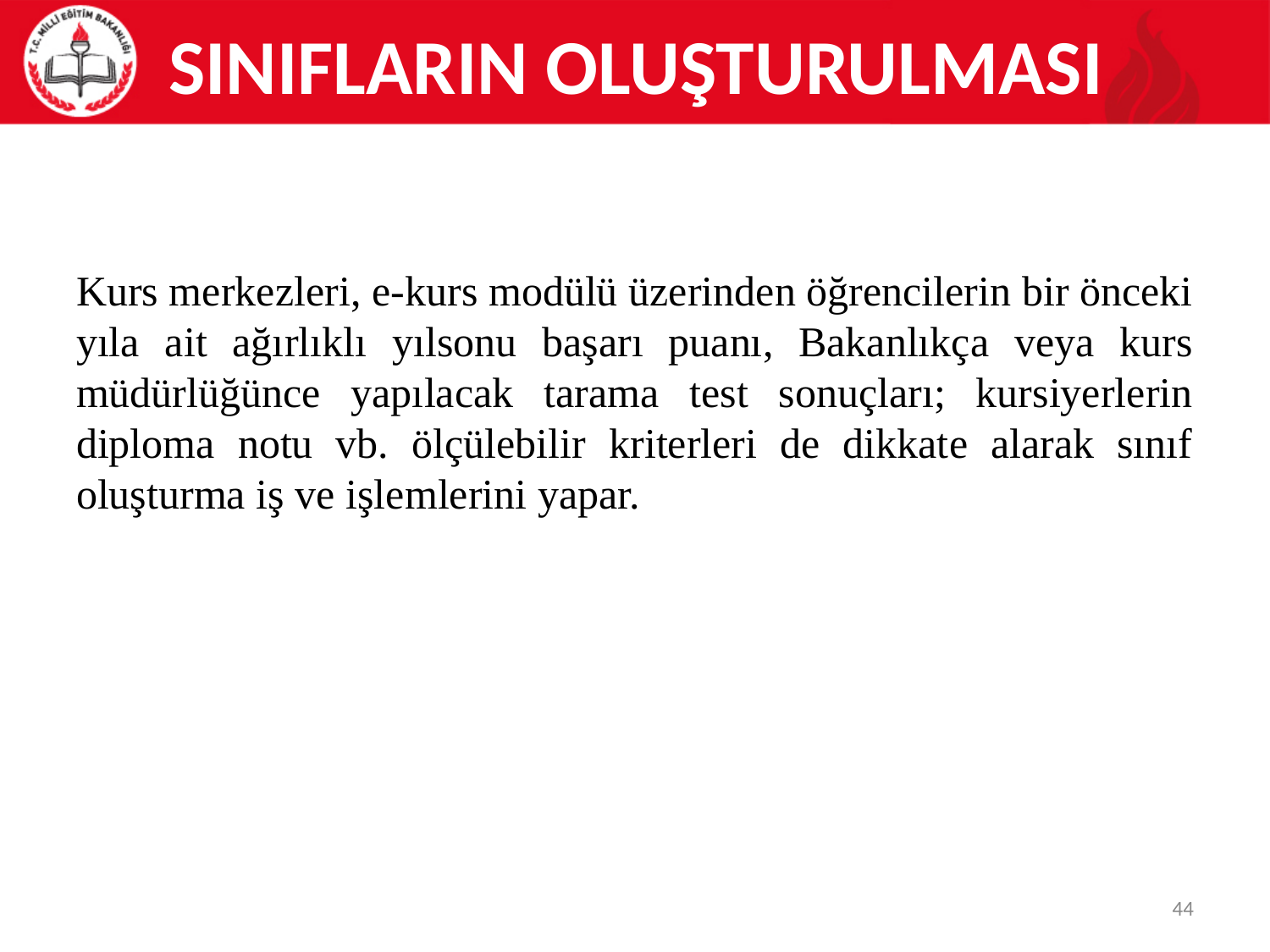

# SINIFLARIN OLUŞTURULMASI

Kurs merkezleri, e-kurs modülü üzerinden öğrencilerin bir önceki yıla ait ağırlıklı yılsonu başarı puanı, Bakanlıkça veya kurs müdürlüğünce yapılacak tarama test sonuçları; kursiyerlerin diploma notu vb. ölçülebilir kriterleri de dikkate alarak sınıf oluşturma iş ve işlemlerini yapar.

44